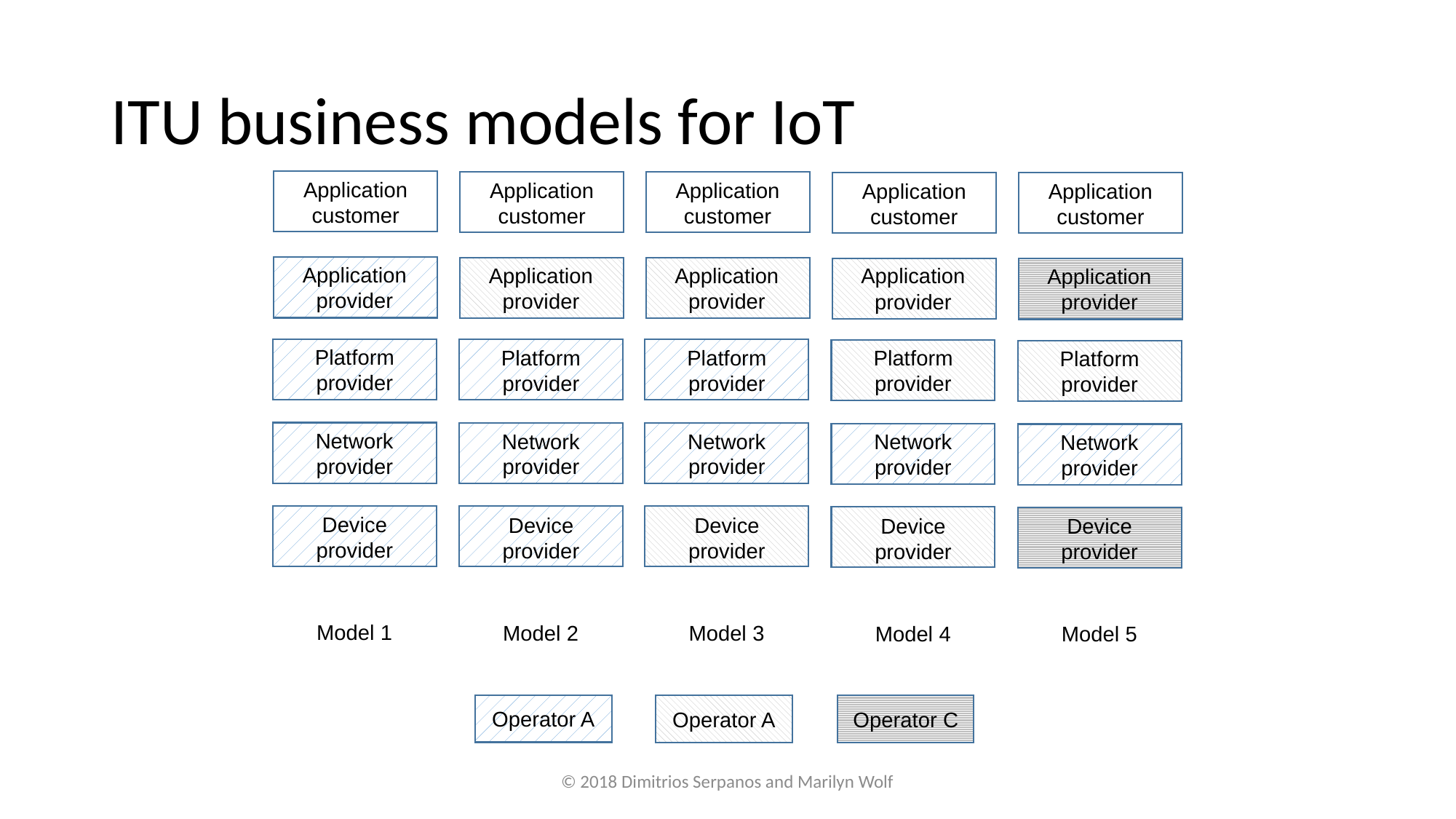

# ITU business models for IoT

Application
customer

Application
customer

Application
customer

Application
customer

Application
customer
Application
provider
Application
provider
Application
provider

Application
provider

Application
provider

Platform
provider
Platform
provider
Platform
provider

Platform
provider

Platform
provider

Network
provider
Network
provider
Network
provider

Network
provider

Network
provider

Device
provider

Device
provider
Device
provider

Device
provider
Device
provider
Model 1
Model 2
Model 3
Model 4
Model 5

Operator A
Operator A
Operator C
© 2018 Dimitrios Serpanos and Marilyn Wolf